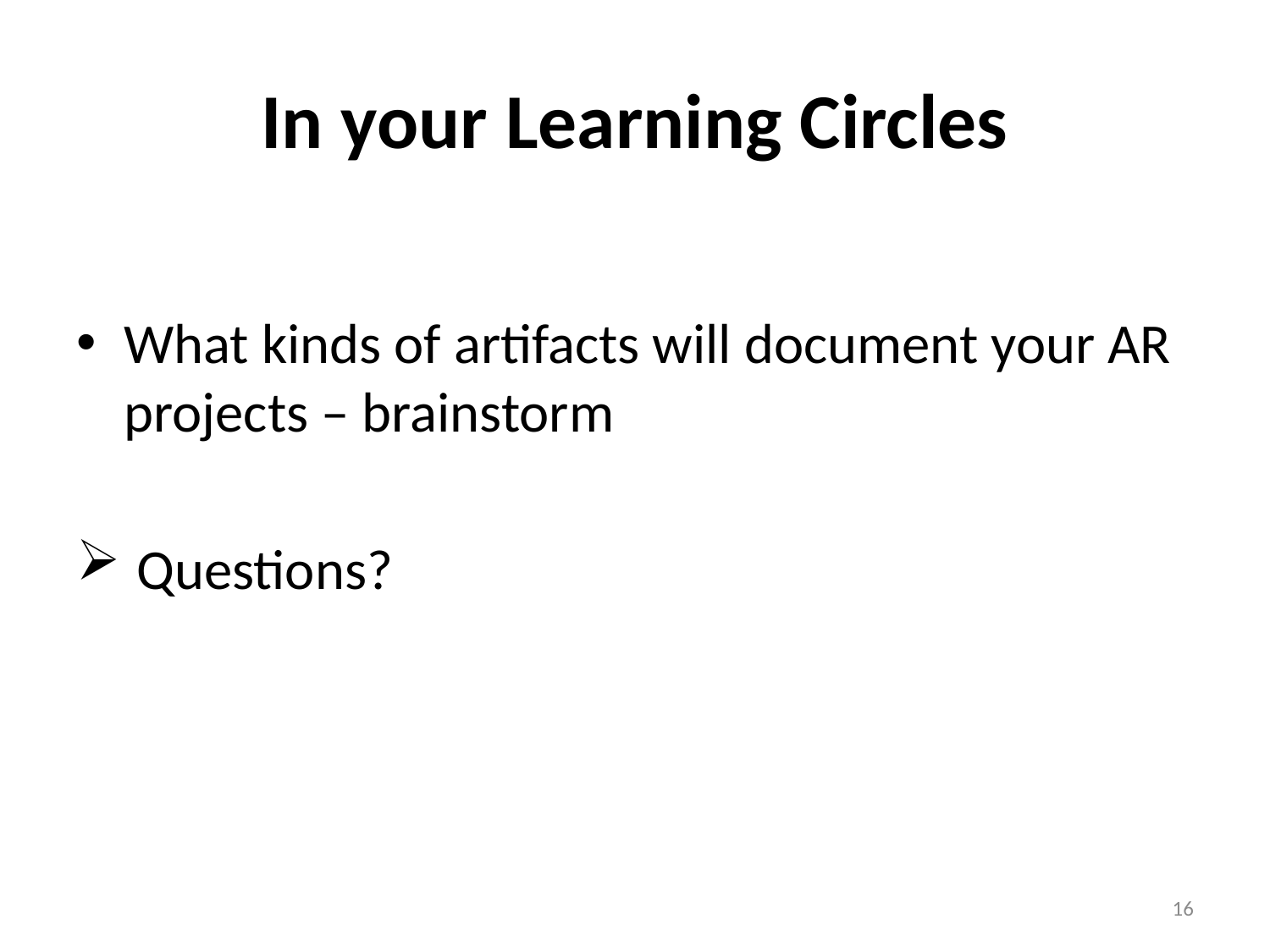

# In your Learning Circles

What kinds of artifacts will document your AR projects – brainstorm

 Questions?
16